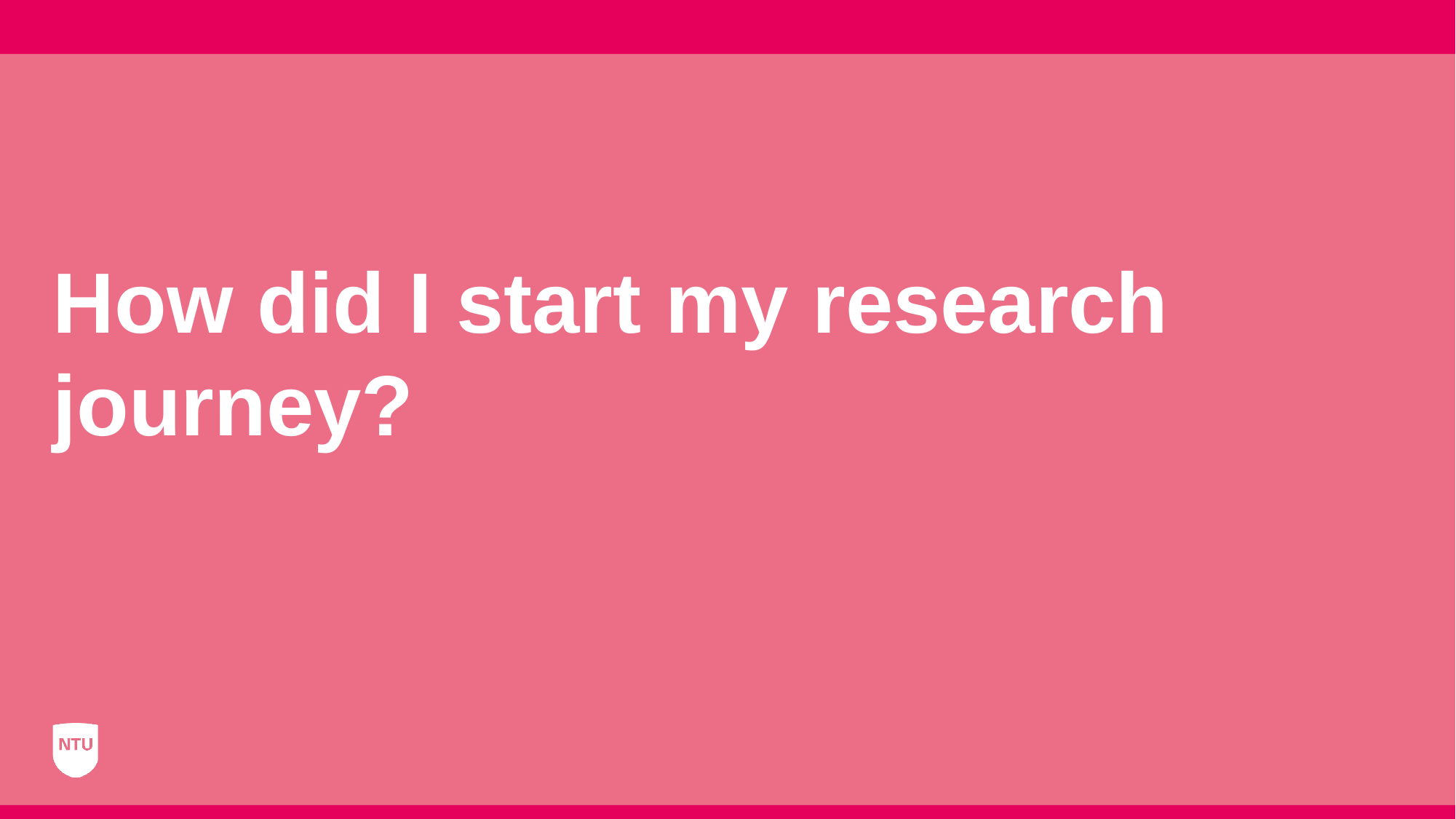

# How did I start my research journey?